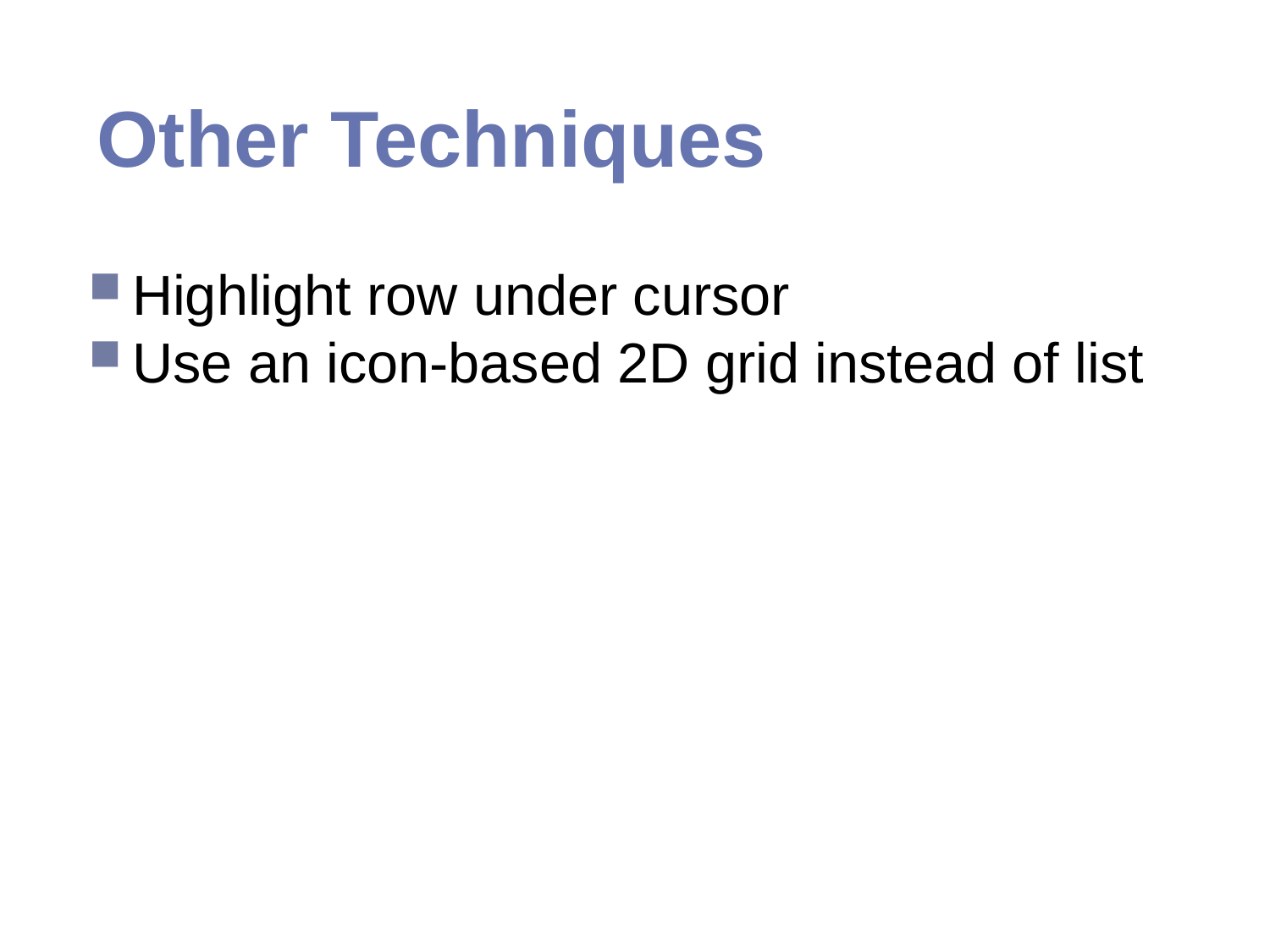

Other Techniques
Highlight row under cursor
Use an icon-based 2D grid instead of list